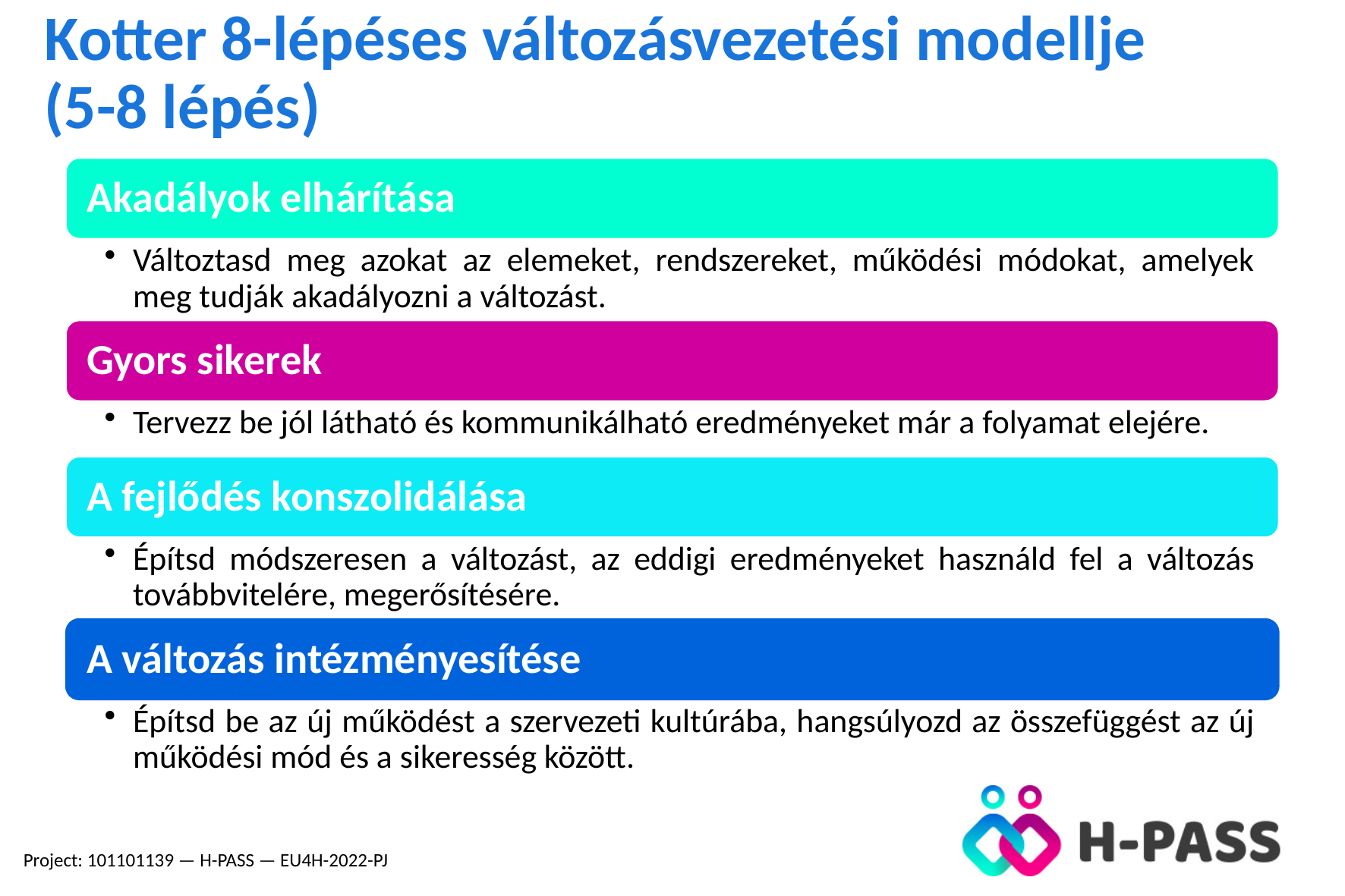

Kotter 8-lépéses változásvezetési modellje
(5-8 lépés)
Akadályok elhárítása
Változtasd meg azokat az elemeket, rendszereket, működési módokat, amelyek meg tudják akadályozni a változást.
Gyors sikerek
Tervezz be jól látható és kommunikálható eredményeket már a folyamat elejére.
A fejlődés konszolidálása
Építsd módszeresen a változást, az eddigi eredményeket használd fel a változás továbbvitelére, megerősítésére.
A változás intézményesítése
Építsd be az új működést a szervezeti kultúrába, hangsúlyozd az összefüggést az új működési mód és a sikeresség között.
Project: 101101139 — H-PASS — EU4H-2022-PJ